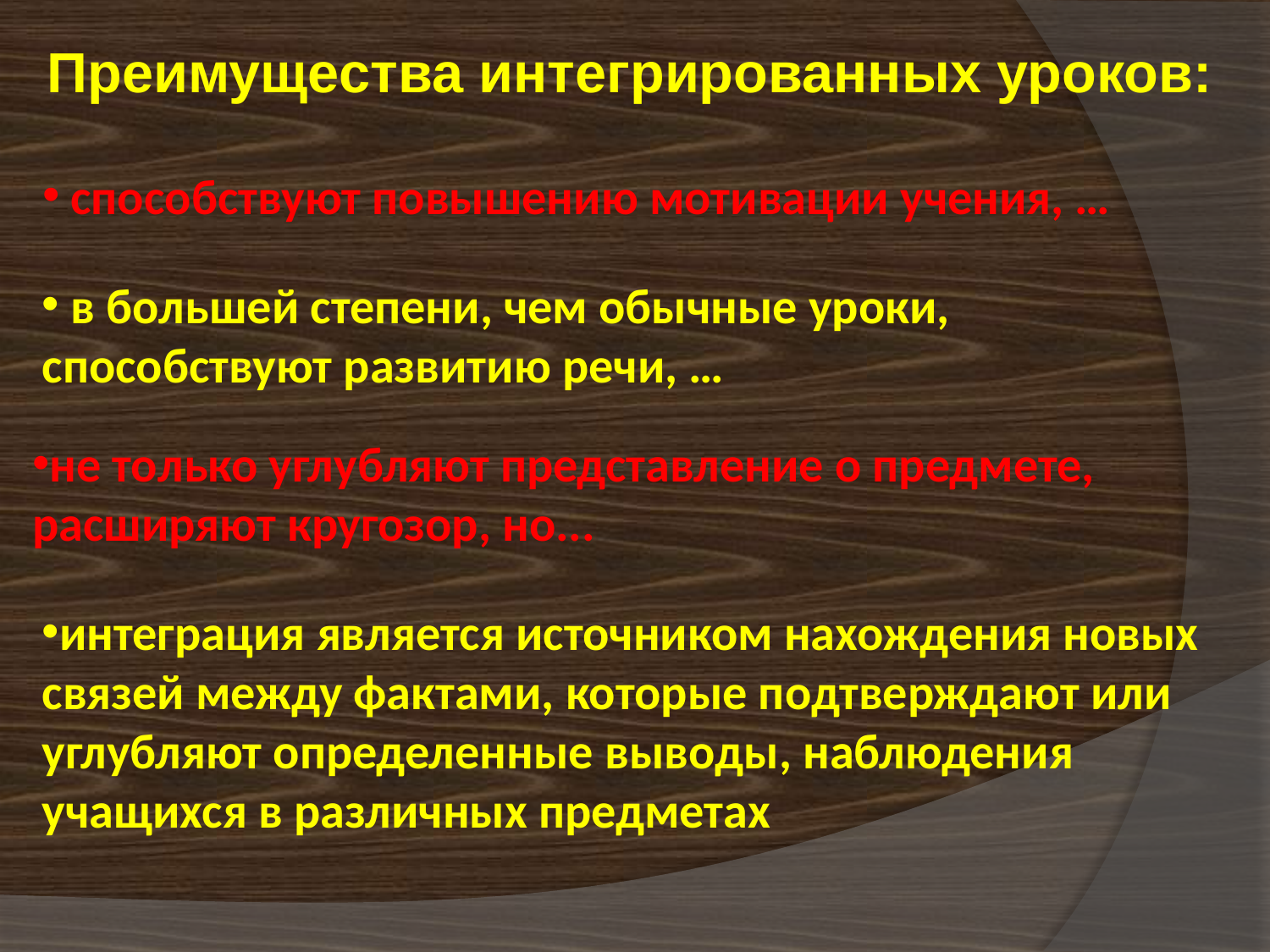

Преимущества интегрированных уроков:
 способствуют повышению мотивации учения, …
 в большей степени, чем обычные уроки, способствуют развитию речи, …

не только углубляют представление о предмете, расширяют кругозор, но...
интеграция является источником нахождения новых связей между фактами, которые подтверждают или углубляют определенные выводы, наблюдения учащихся в различных предметах